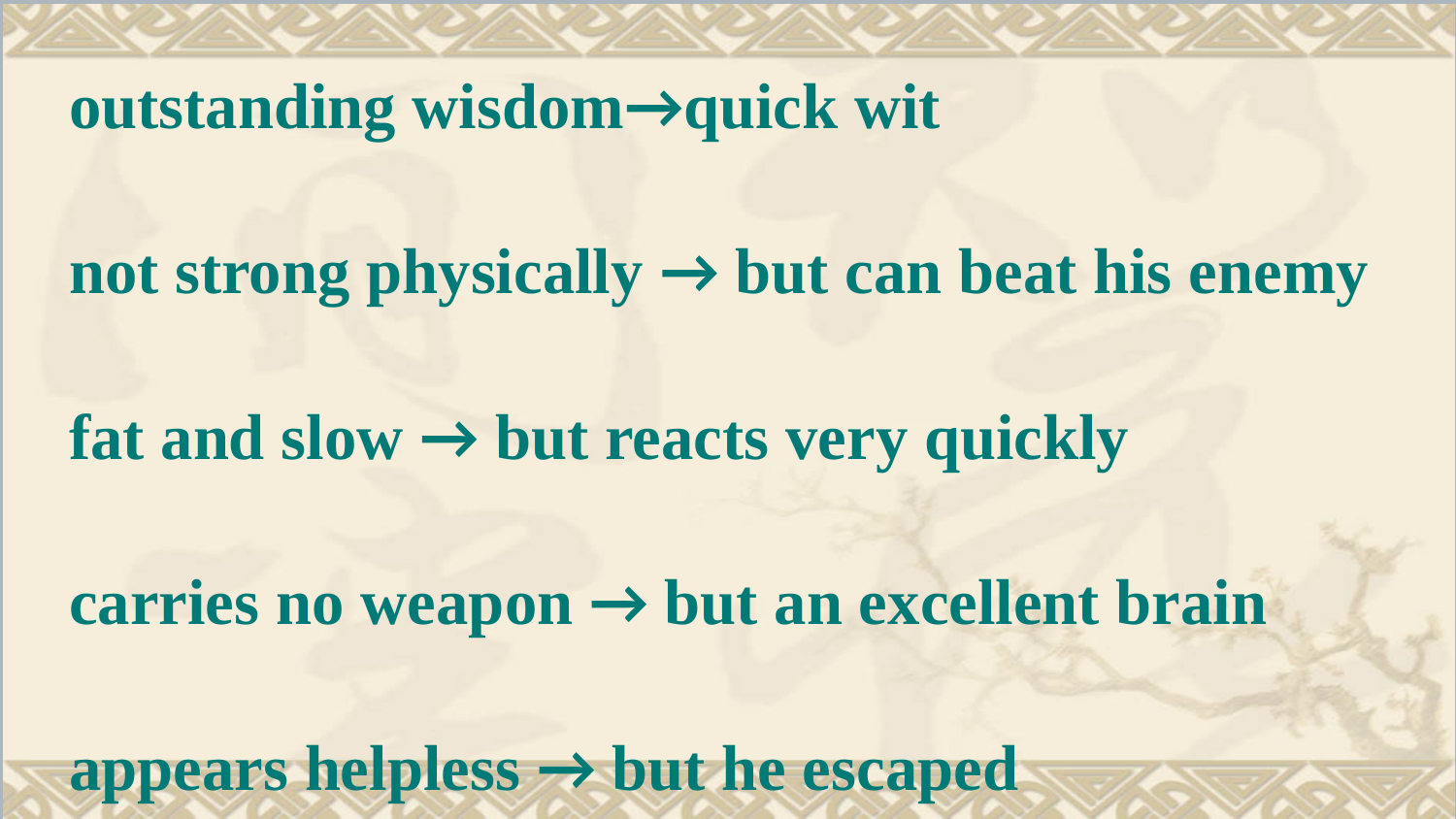

outstanding wisdom→quick wit

not strong physically → but can beat his enemy

fat and slow → but reacts very quickly

carries no weapon → but an excellent brain

appears helpless → but he escaped